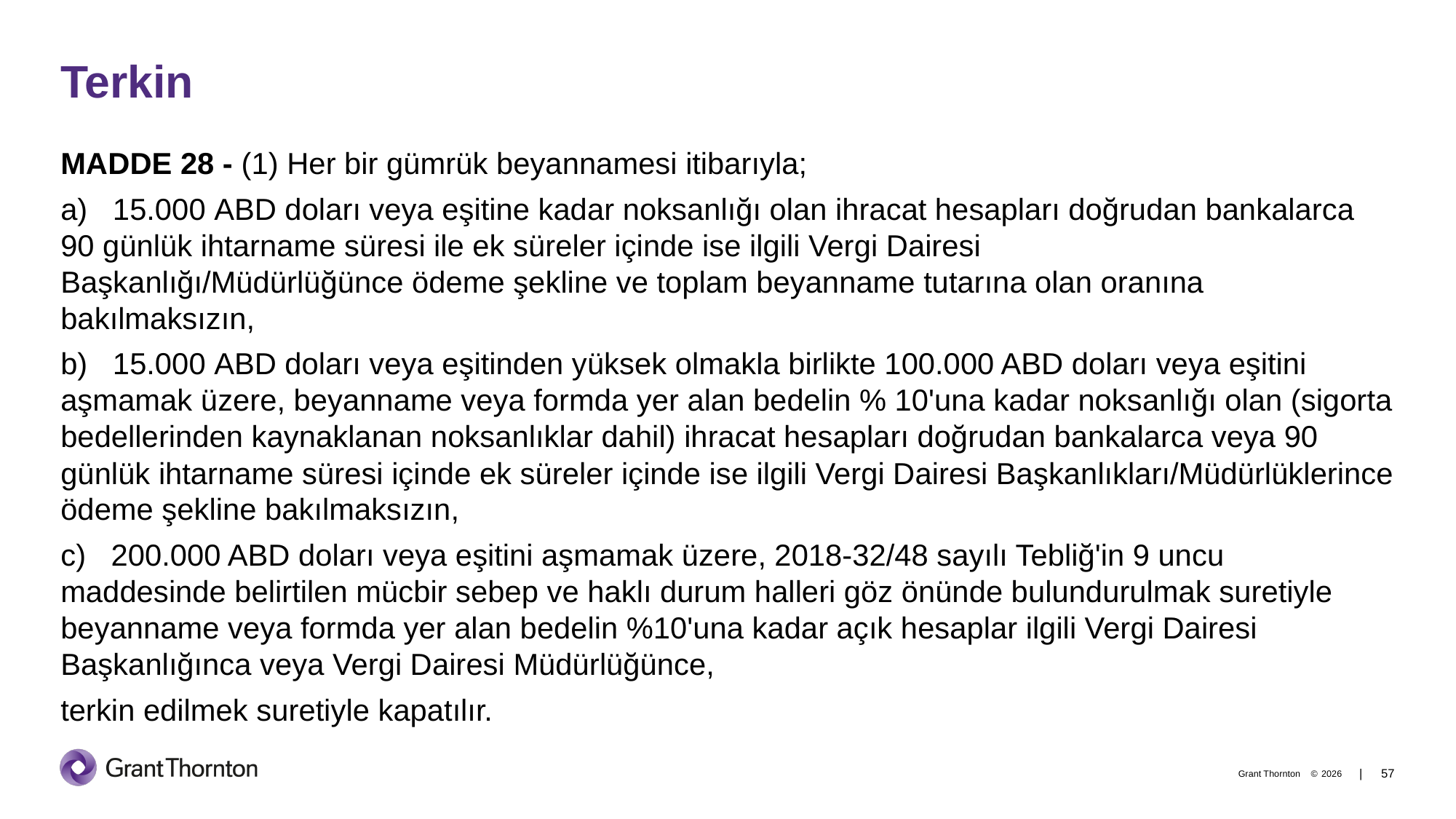

# Terkin
MADDE 28 - (1) Her bir gümrük beyannamesi itibarıyla;
a)   15.000 ABD doları veya eşitine kadar noksanlığı olan ihracat hesapları doğrudan bankalarca 90 günlük ihtarname süresi ile ek süreler içinde ise ilgili Vergi Dairesi Başkanlığı/Müdürlüğünce ödeme şekline ve toplam beyanname tutarına olan oranına bakılmaksızın,
b)   15.000 ABD doları veya eşitinden yüksek olmakla birlikte 100.000 ABD doları veya eşitini aşmamak üzere, beyanname veya formda yer alan bedelin % 10'una kadar noksanlığı olan (sigorta bedellerinden kaynaklanan noksanlıklar dahil) ihracat hesapları doğrudan bankalarca veya 90 günlük ihtarname süresi içinde ek süreler içinde ise ilgili Vergi Dairesi Başkanlıkları/Müdürlüklerince ödeme şekline bakılmaksızın,
c)   200.000 ABD doları veya eşitini aşmamak üzere, 2018-32/48 sayılı Tebliğ'in 9 uncu maddesinde belirtilen mücbir sebep ve haklı durum halleri göz önünde bulundurulmak suretiyle beyanname veya formda yer alan bedelin %10'una kadar açık hesaplar ilgili Vergi Dairesi Başkanlığınca veya Vergi Dairesi Müdürlüğünce,
terkin edilmek suretiyle kapatılır.
57